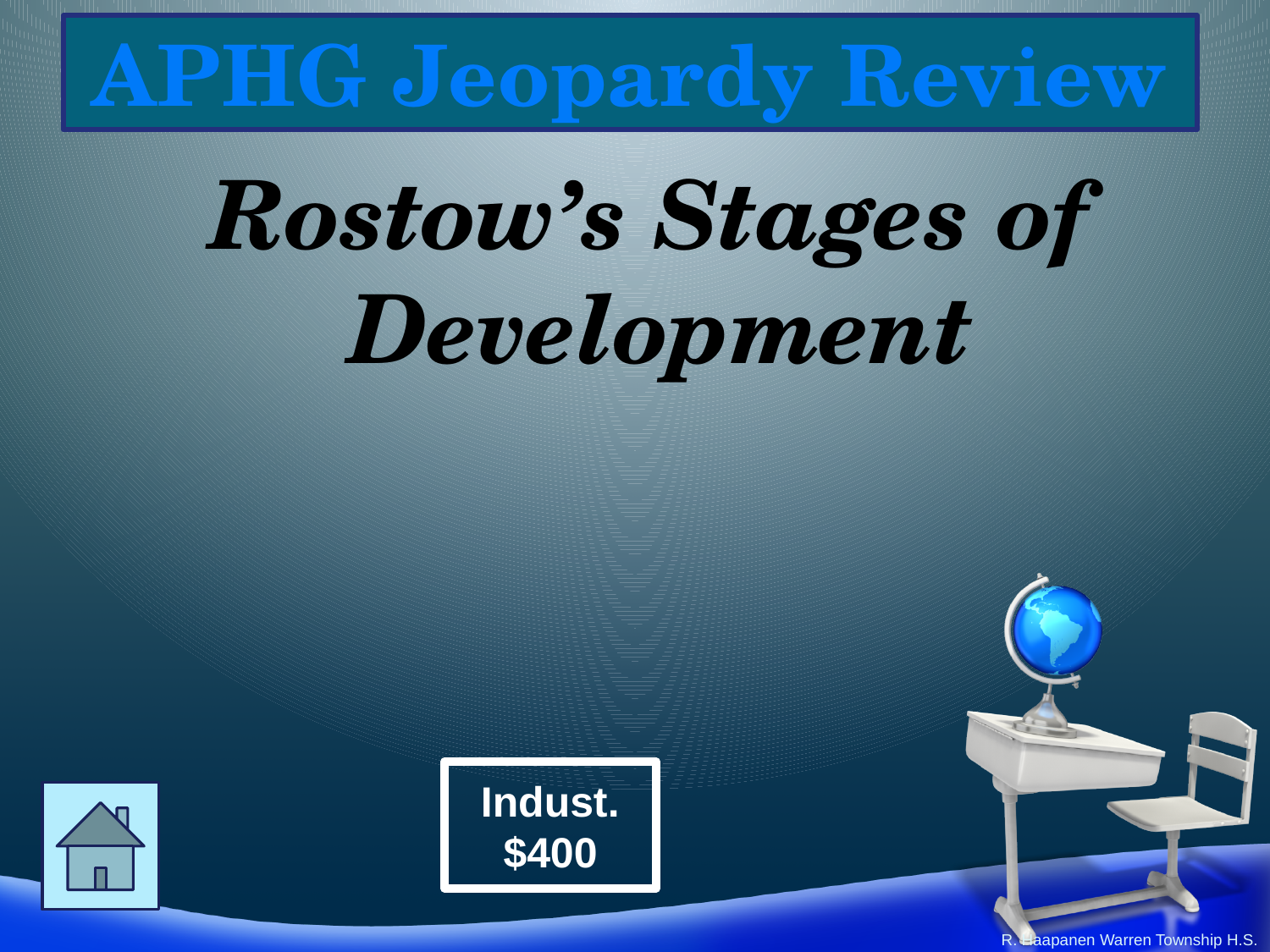

Rostow’s Stages of Development
Indust.
$400

R. Haapanen Warren Township H.S.